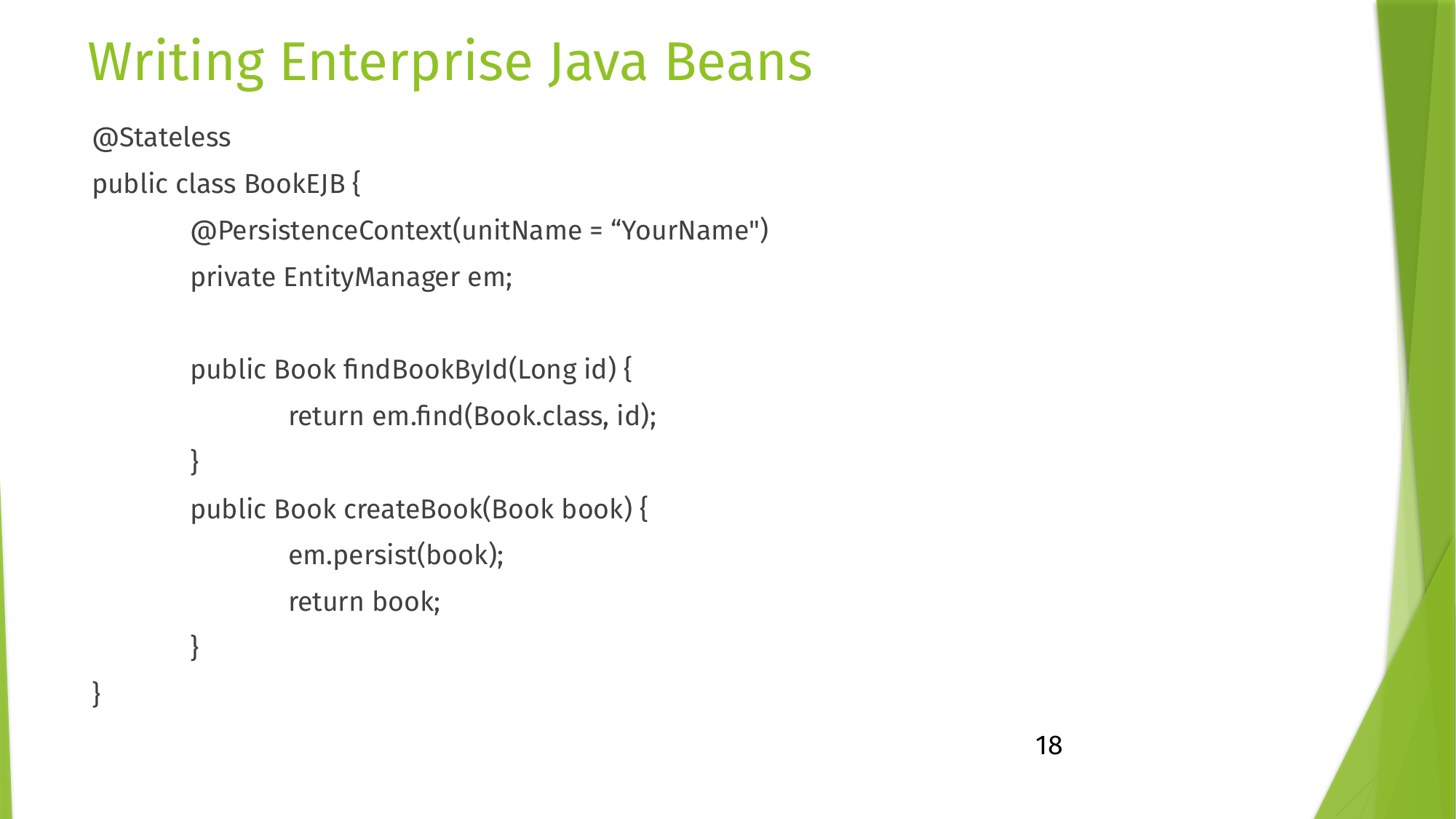

# Writing Enterprise Java Beans
@Stateless
public class BookEJB {
	@PersistenceContext(unitName = “YourName")
	private EntityManager em;

	public Book findBookById(Long id) {
		return em.find(Book.class, id);
	}
	public Book createBook(Book book) {
		em.persist(book);
		return book;
	}
}
18